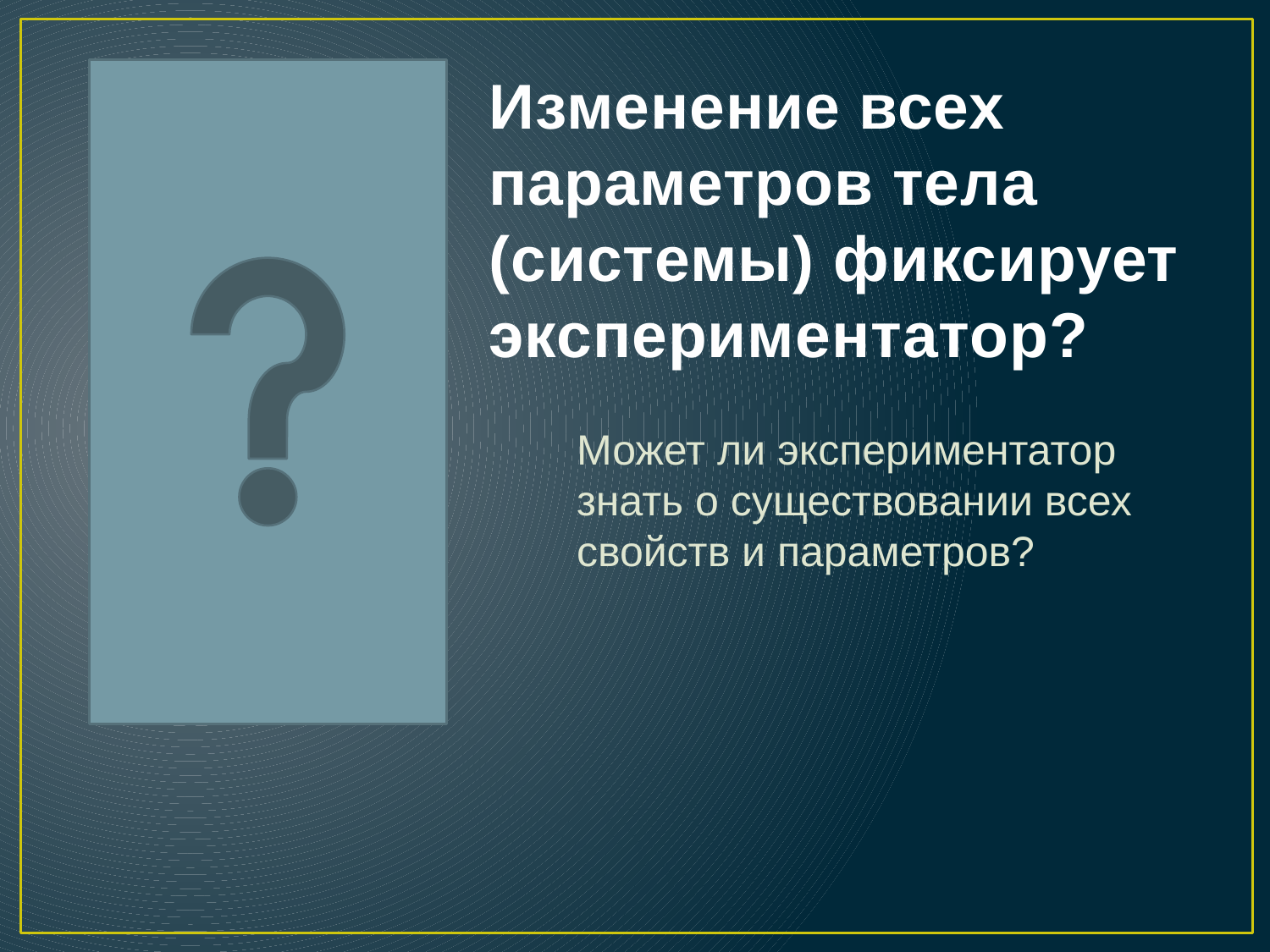

# Изменение всех параметров тела (системы) фиксирует экспериментатор?

Может ли экспериментатор знать о существовании всех свойств и параметров?